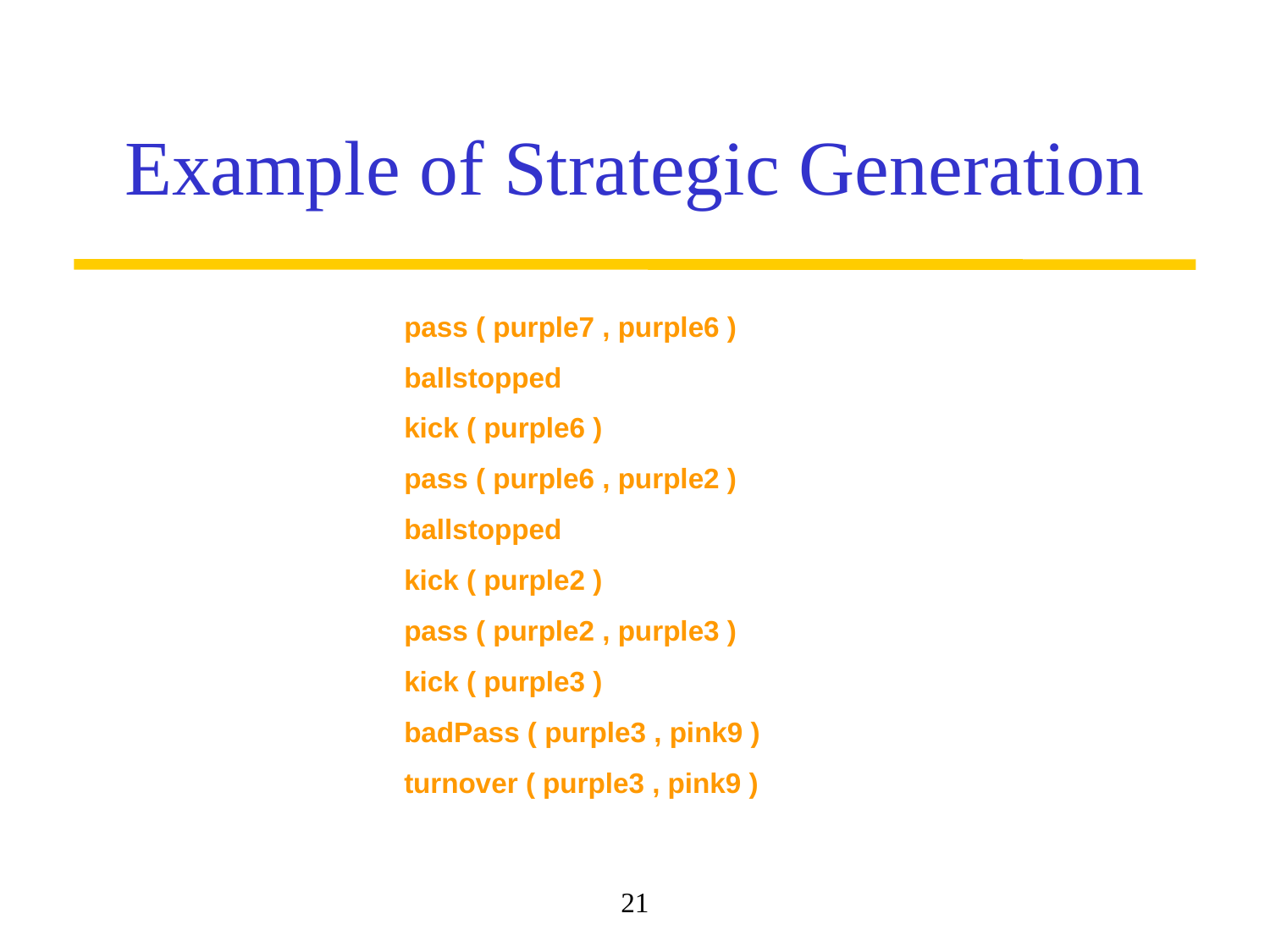

# Example of Strategic Generation

pass ( purple7 , purple6 )
ballstopped
kick ( purple6 )
pass ( purple6 , purple2 )
ballstopped
kick ( purple2 )
pass ( purple2 , purple3 )
kick ( purple3 )
badPass ( purple3 , pink9 )
turnover ( purple3 , pink9 )